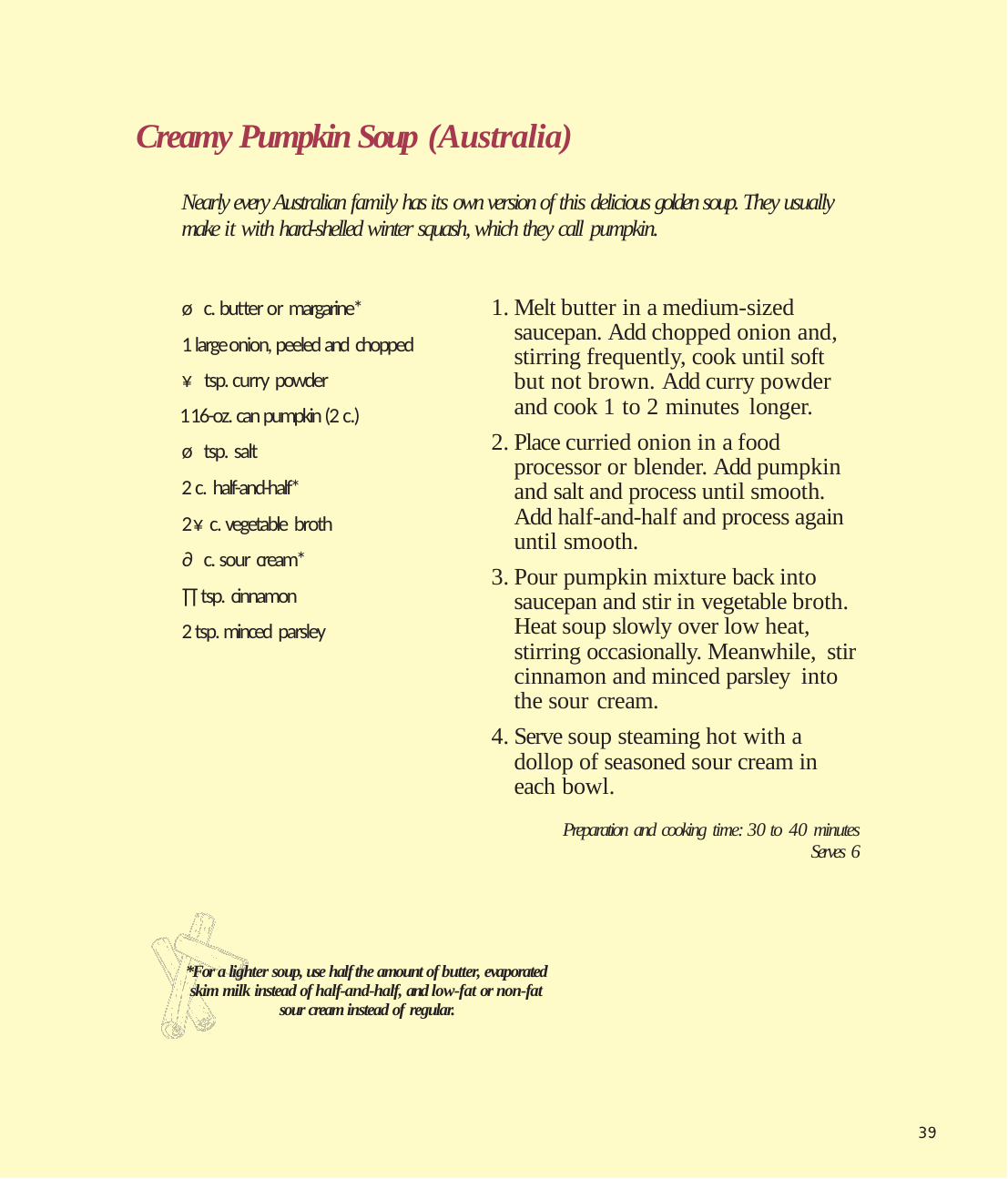

# Creamy Pumpkin Soup (Australia)
Nearly every Australian family has its own version of this delicious golden soup. They usually  make it with hard-shelled winter squash, which they call pumpkin.
ø c. butter or margarine*
1 large onion, peeled and chopped
¥ tsp. curry powder
16-oz. can pumpkin (2 c.)  ø tsp. salt
c. half-and-half*
2¥ c. vegetable broth
∂ c. sour cream*
∏ tsp. cinnamon
2 tsp. minced parsley
Melt butter in a medium-sized  saucepan. Add chopped onion and,  stirring frequently, cook until soft  but not brown. Add curry powder  and cook 1 to 2 minutes longer.
Place curried onion in a food  processor or blender. Add pumpkin  and salt and process until smooth.  Add half-and-half and process again  until smooth.
Pour pumpkin mixture back into  saucepan and stir in vegetable broth.  Heat soup slowly over low heat,  stirring occasionally. Meanwhile,  stir cinnamon and minced parsley  into the sour cream.
Serve soup steaming hot with a  dollop of seasoned sour cream in  each bowl.
Preparation  and  cooking  time: 30 to  40 minutes
Serves 6

*For a lighter soup, use half the amount of butter, evaporated  skim milk instead of half-and-half, and low-fat or non-fat  sour cream instead of regular.
39